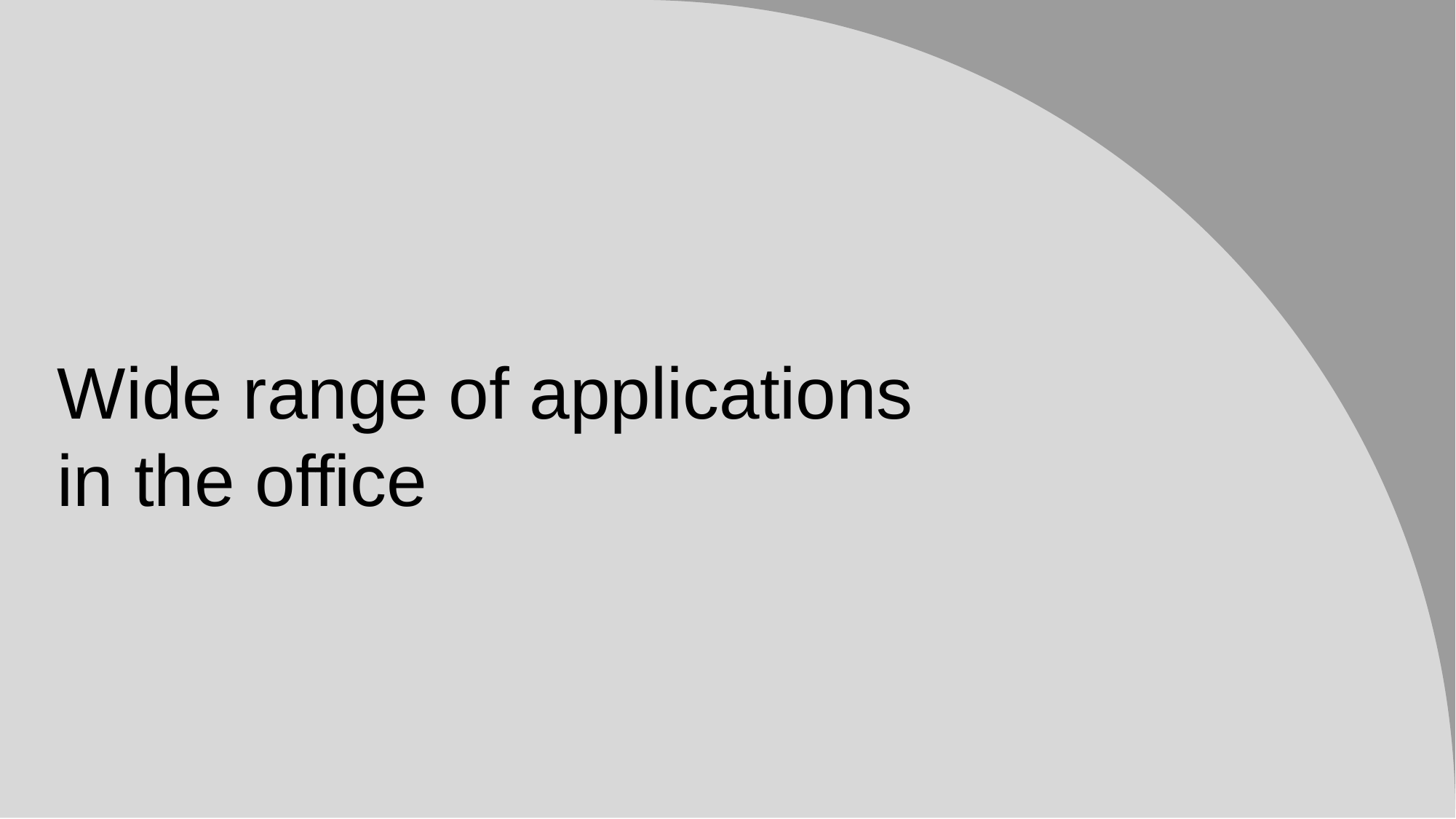

Wide range of applications in the office